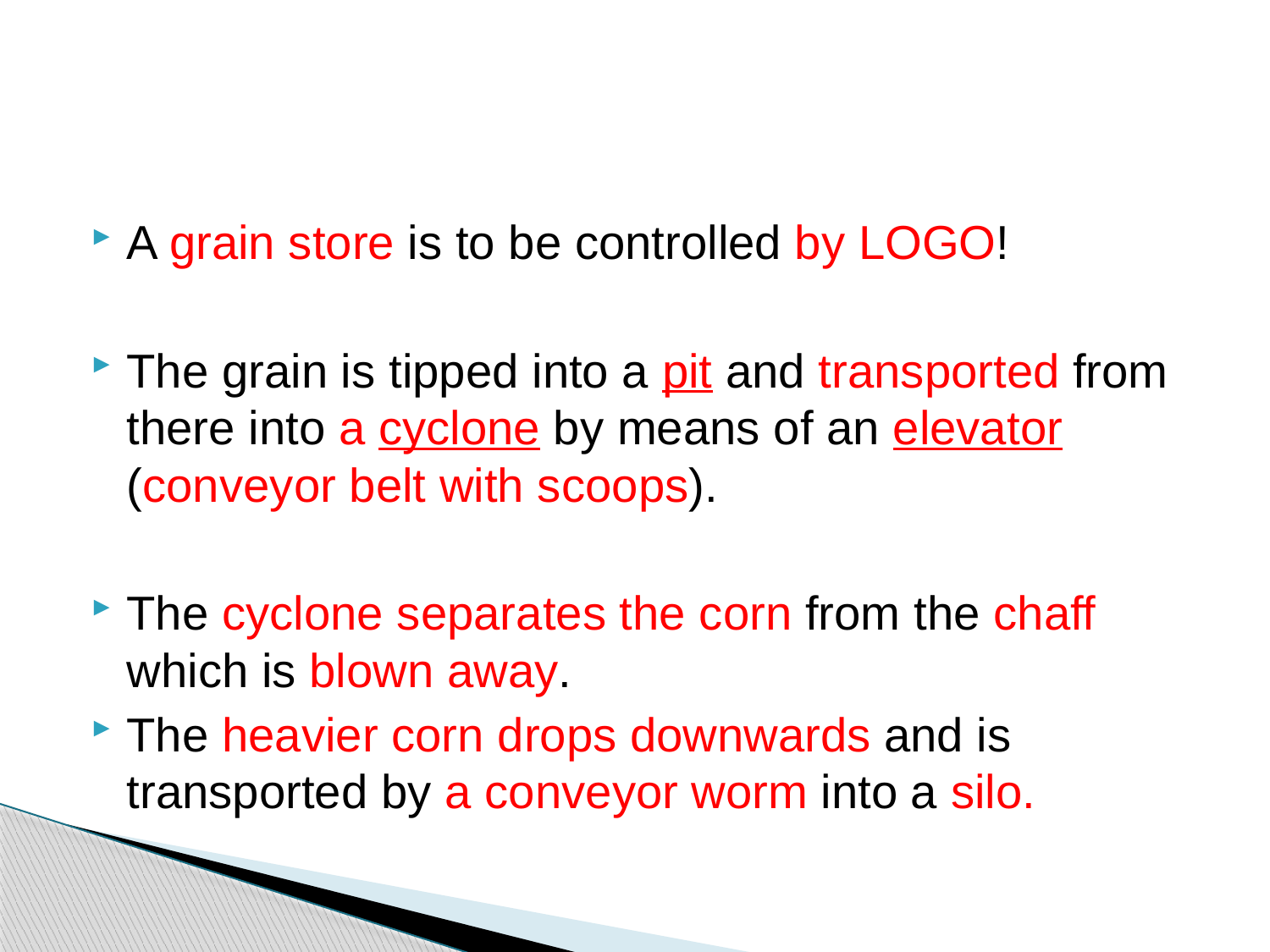

#
A grain store is to be controlled by LOGO!

The grain is tipped into a pit and transported from there into a cyclone by means of an elevator (conveyor belt with scoops).

The cyclone separates the corn from the chaff which is blown away.
The heavier corn drops downwards and is transported by a conveyor worm into a silo.